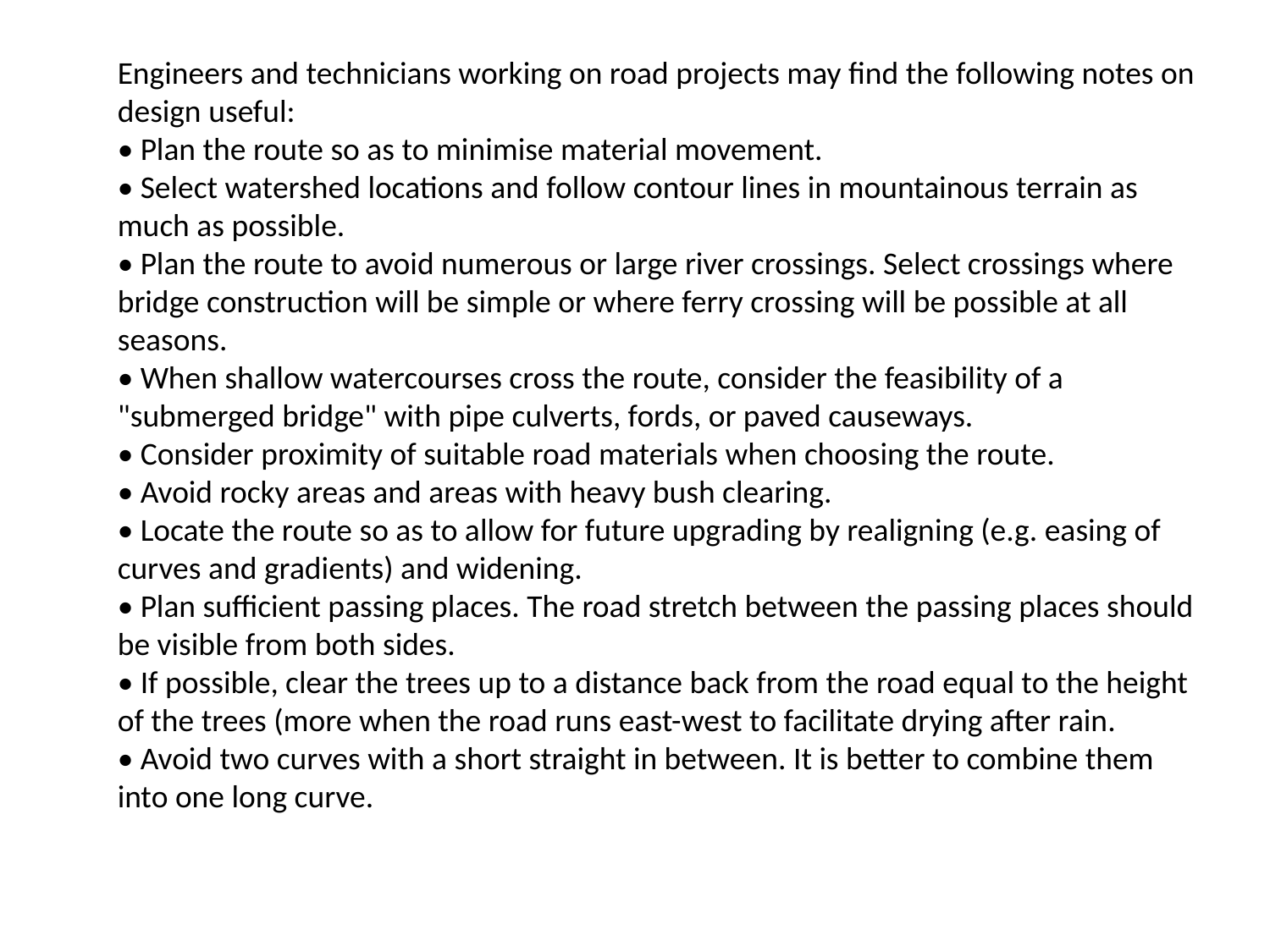

Engineers and technicians working on road projects may find the following notes on
design useful:
• Plan the route so as to minimise material movement.
• Select watershed locations and follow contour lines in mountainous terrain as much as possible.
• Plan the route to avoid numerous or large river crossings. Select crossings where
bridge construction will be simple or where ferry crossing will be possible at all
seasons.
• When shallow watercourses cross the route, consider the feasibility of a "submerged bridge" with pipe culverts, fords, or paved causeways.
• Consider proximity of suitable road materials when choosing the route.
• Avoid rocky areas and areas with heavy bush clearing.
• Locate the route so as to allow for future upgrading by realigning (e.g. easing of
curves and gradients) and widening.
• Plan sufficient passing places. The road stretch between the passing places should
be visible from both sides.
• If possible, clear the trees up to a distance back from the road equal to the height of the trees (more when the road runs east-west to facilitate drying after rain.
• Avoid two curves with a short straight in between. It is better to combine them into one long curve.